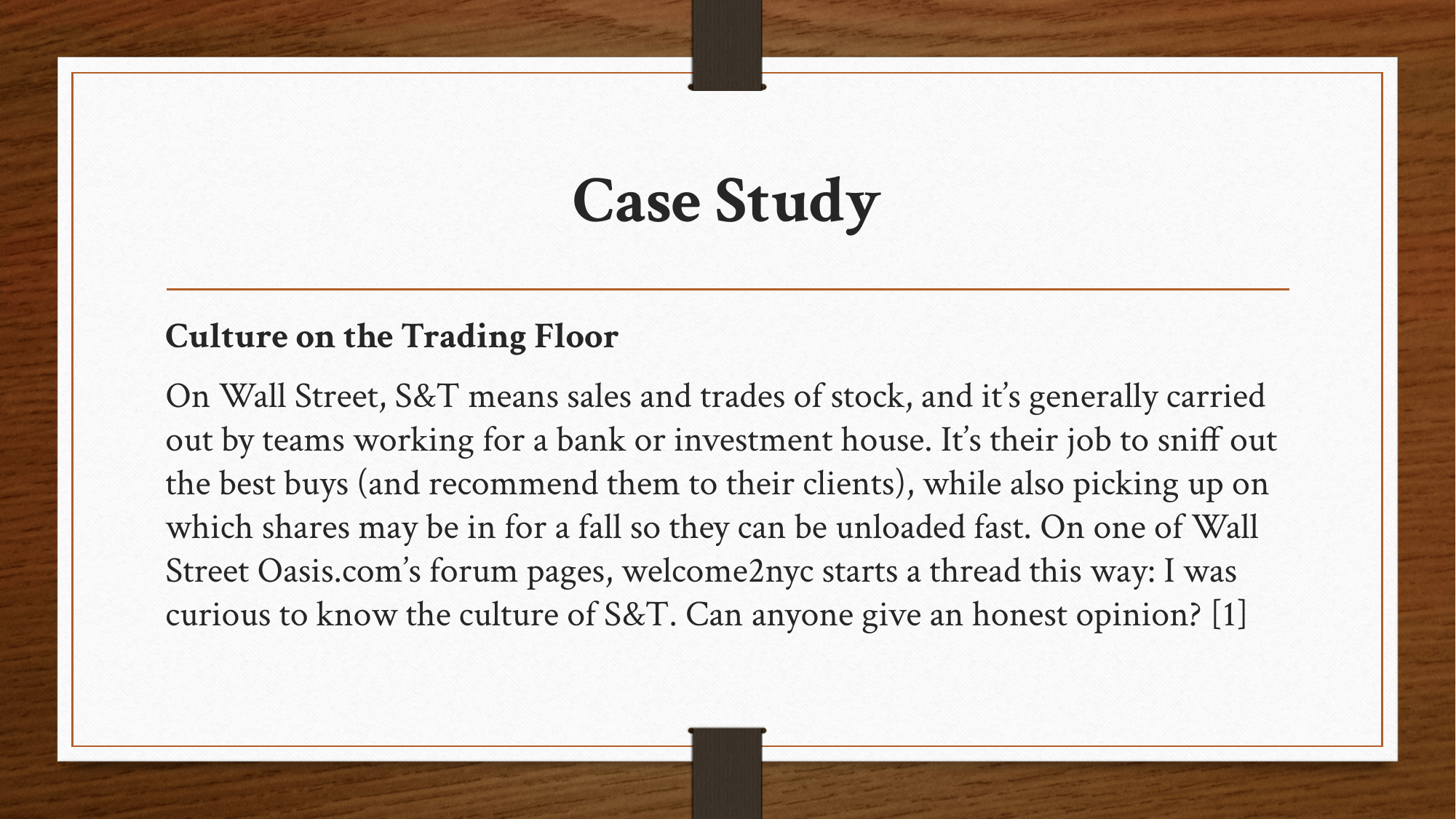

# Case Study
Culture on the Trading Floor
On Wall Street, S&T means sales and trades of stock, and it’s generally carried out by teams working for a bank or investment house. It’s their job to sniff out the best buys (and recommend them to their clients), while also picking up on which shares may be in for a fall so they can be unloaded fast. On one of Wall Street Oasis.com’s forum pages, welcome2nyc starts a thread this way: I was curious to know the culture of S&T. Can anyone give an honest opinion? [1]